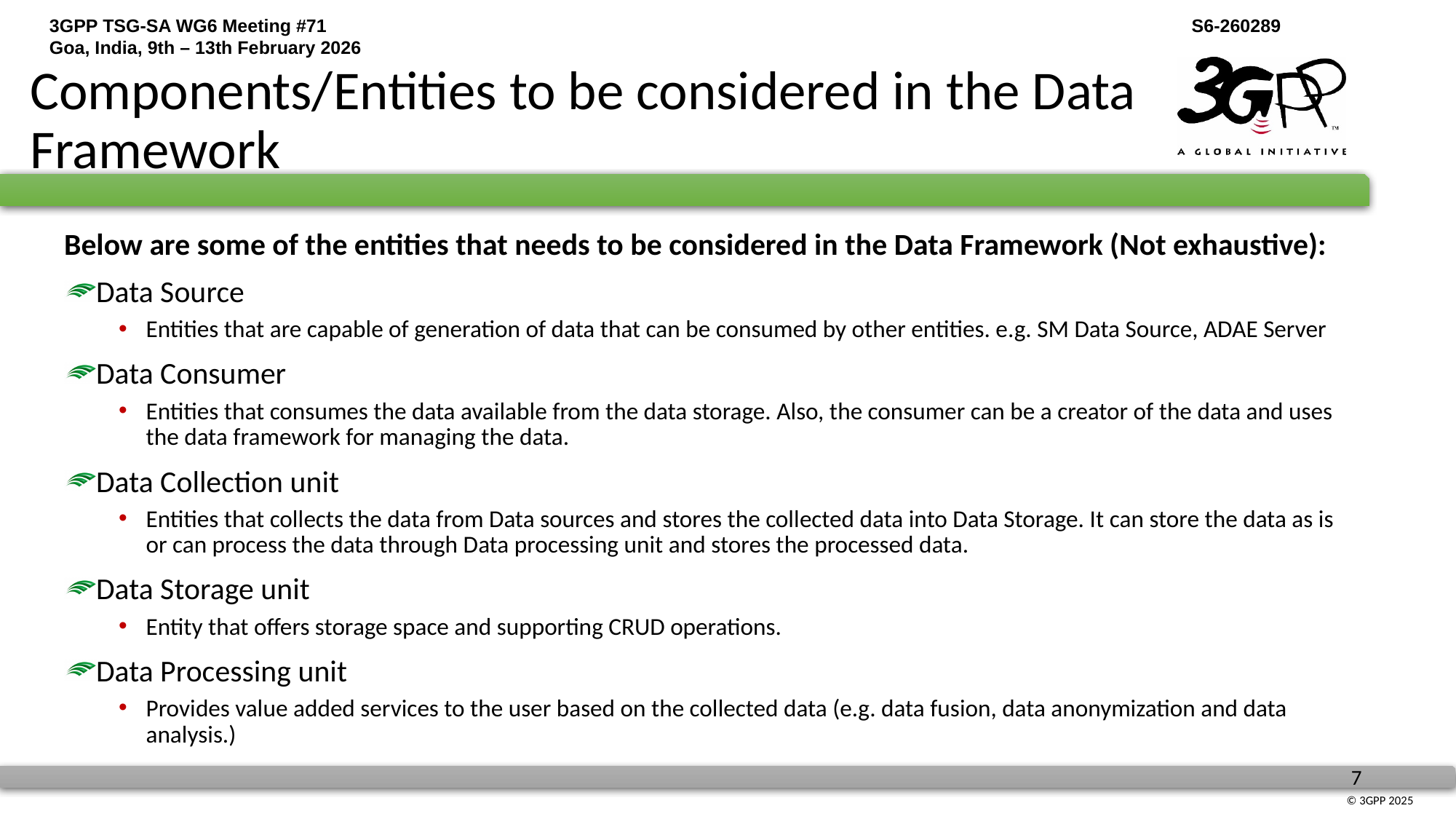

Components/Entities to be considered in the Data Framework
Below are some of the entities that needs to be considered in the Data Framework (Not exhaustive):
Data Source
Entities that are capable of generation of data that can be consumed by other entities. e.g. SM Data Source, ADAE Server
Data Consumer
Entities that consumes the data available from the data storage. Also, the consumer can be a creator of the data and uses the data framework for managing the data.
Data Collection unit
Entities that collects the data from Data sources and stores the collected data into Data Storage. It can store the data as is or can process the data through Data processing unit and stores the processed data.
Data Storage unit
Entity that offers storage space and supporting CRUD operations.
Data Processing unit
Provides value added services to the user based on the collected data (e.g. data fusion, data anonymization and data analysis.)